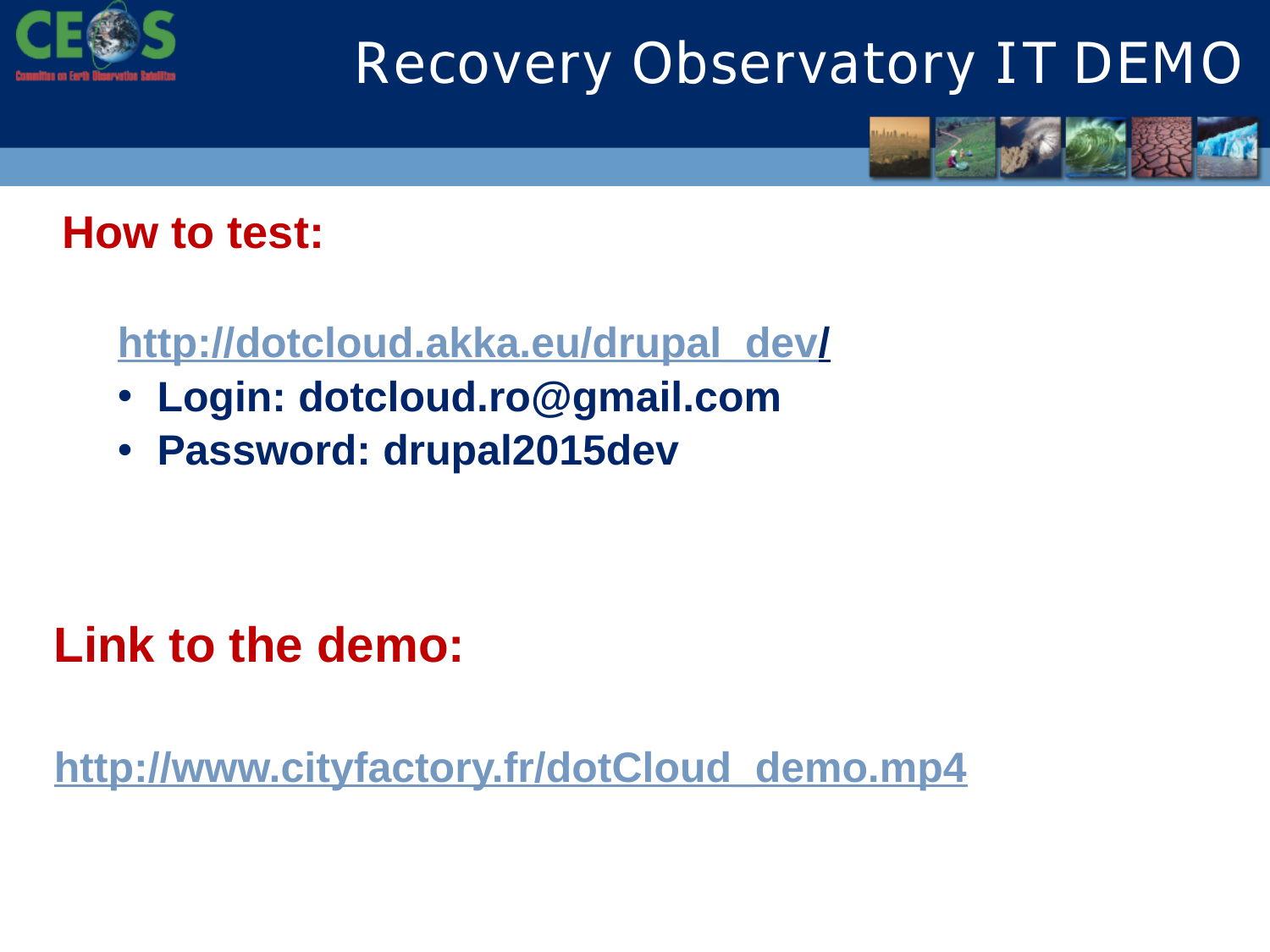

# Recovery Observatory IT DEMO
How to test:

http://dotcloud.akka.eu/drupal_dev/
Login: dotcloud.ro@gmail.com
Password: drupal2015dev

Link to the demo:

http://www.cityfactory.fr/dotCloud_demo.mp4